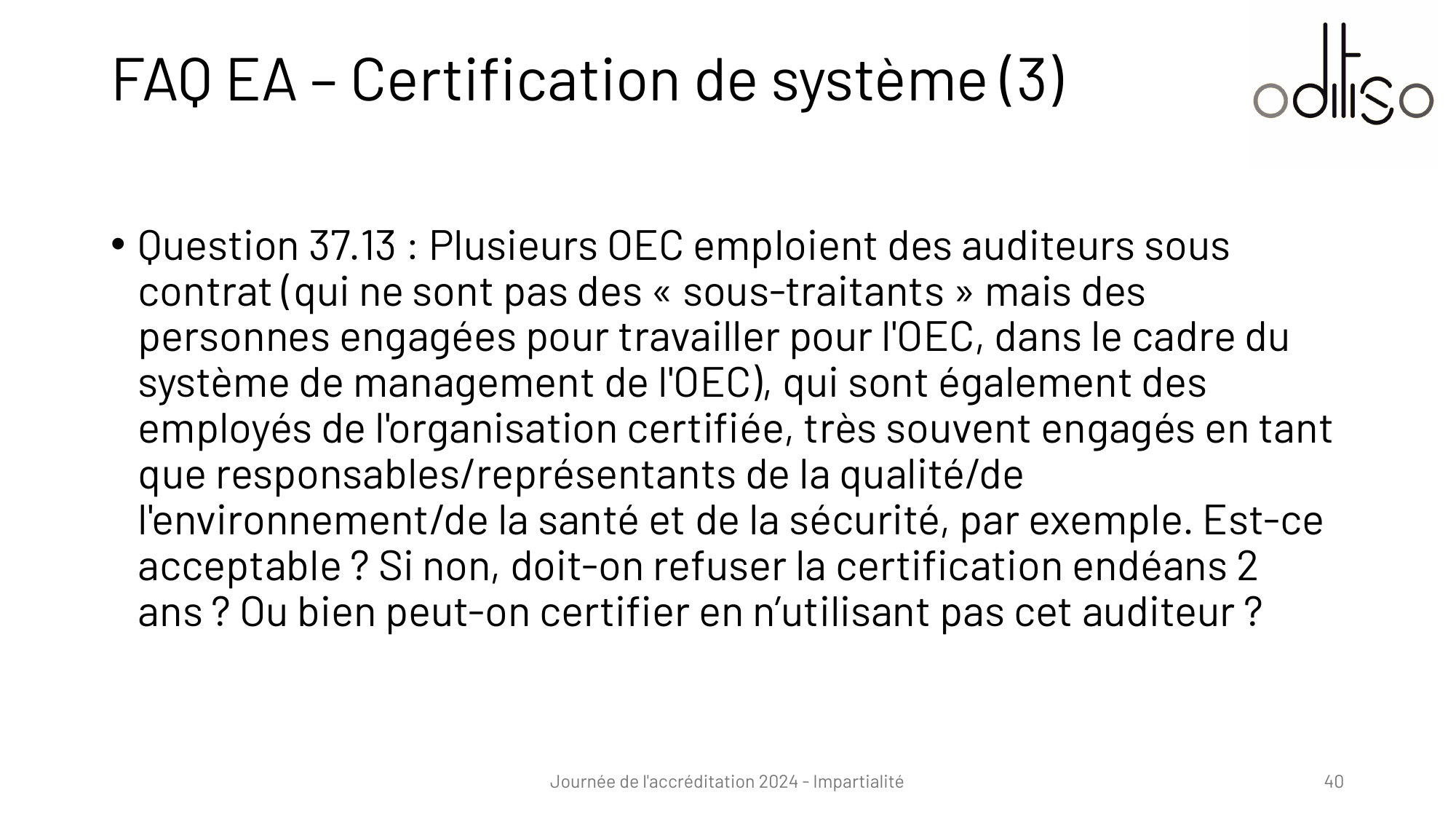

# FAQ EA – Certification de système (3)
Question 37.13 : Plusieurs OEC emploient des auditeurs sous contrat (qui ne sont pas des « sous-traitants » mais des personnes engagées pour travailler pour l'OEC, dans le cadre du système de management de l'OEC), qui sont également des employés de l'organisation certifiée, très souvent engagés en tant que responsables/représentants de la qualité/de l'environnement/de la santé et de la sécurité, par exemple. Est-ce acceptable ? Si non, doit-on refuser la certification endéans 2 ans ? Ou bien peut-on certifier en n’utilisant pas cet auditeur ?

Journée de l'accréditation 2024 - Impartialité
40